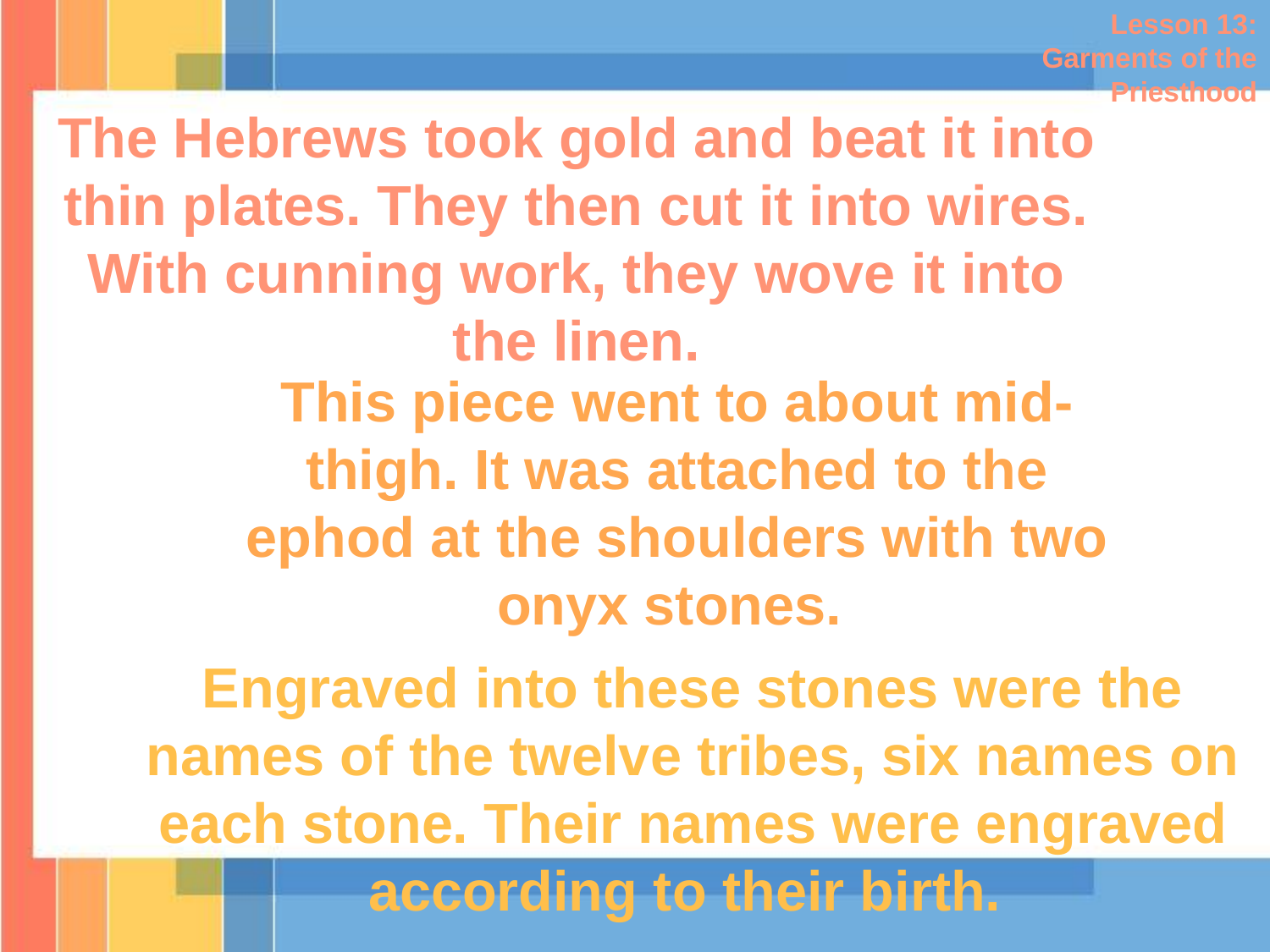

Lesson 13: Garments of the Priesthood
The Hebrews took gold and beat it into thin plates. They then cut it into wires. With cunning work, they wove it into the linen.
This piece went to about mid-thigh. It was attached to the ephod at the shoulders with two onyx stones.
Engraved into these stones were the names of the twelve tribes, six names on each stone. Their names were engraved according to their birth.